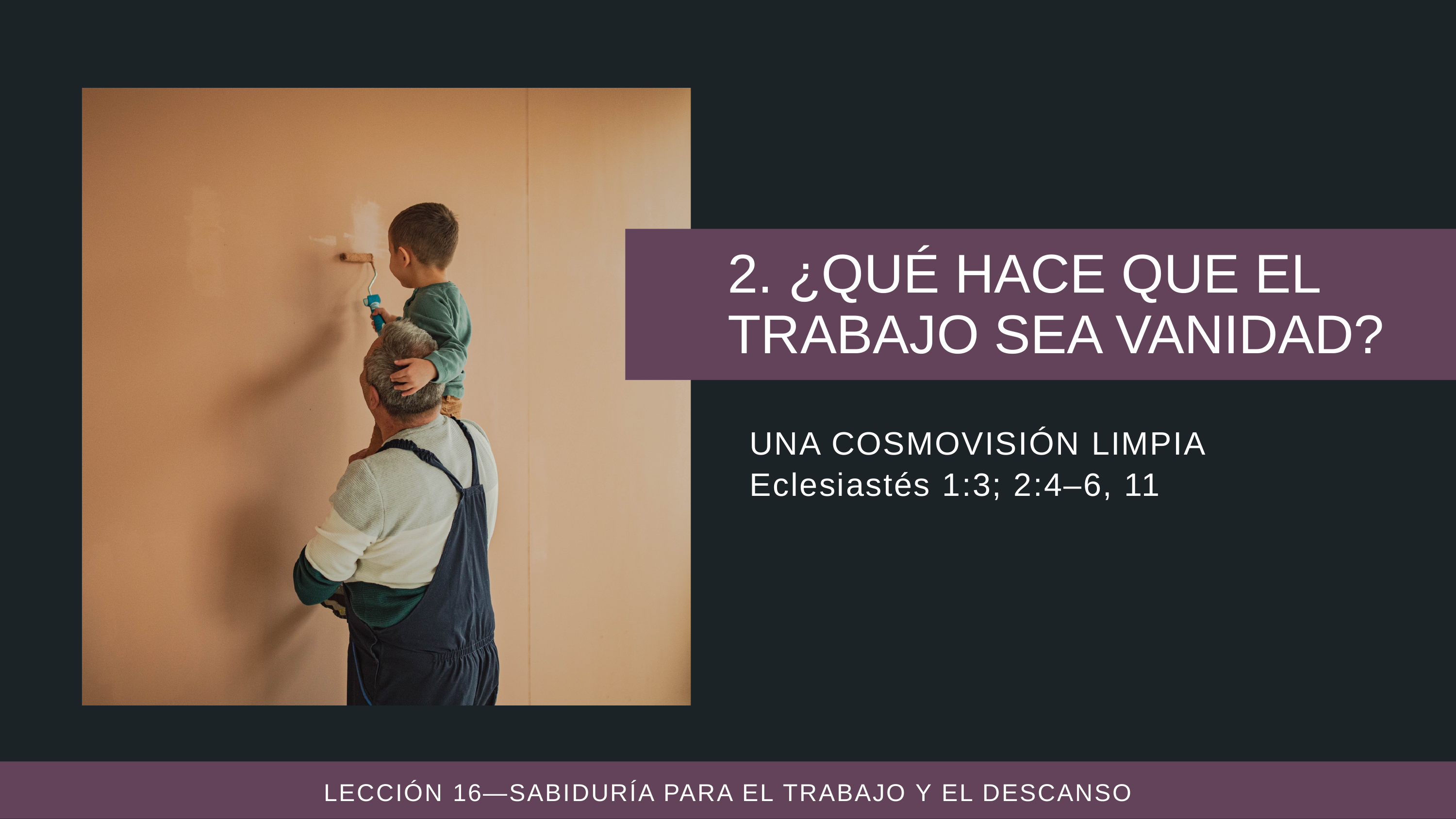

UNA COSMOVISIÓN LIMPIA
Eclesiastés 1:3; 2:4–6, 11